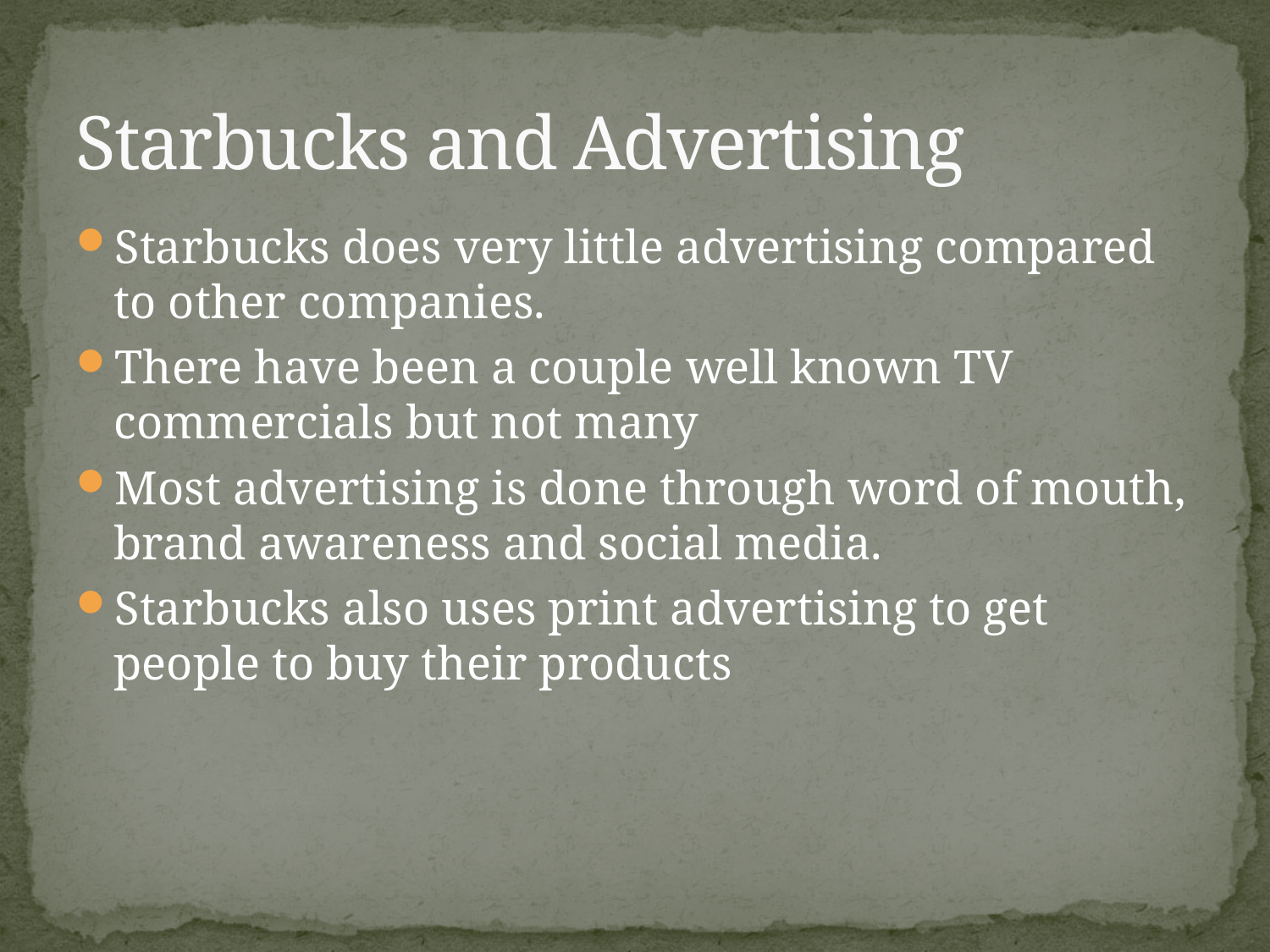

# Starbucks and Advertising
Starbucks does very little advertising compared to other companies.
There have been a couple well known TV commercials but not many
Most advertising is done through word of mouth, brand awareness and social media.
Starbucks also uses print advertising to get people to buy their products